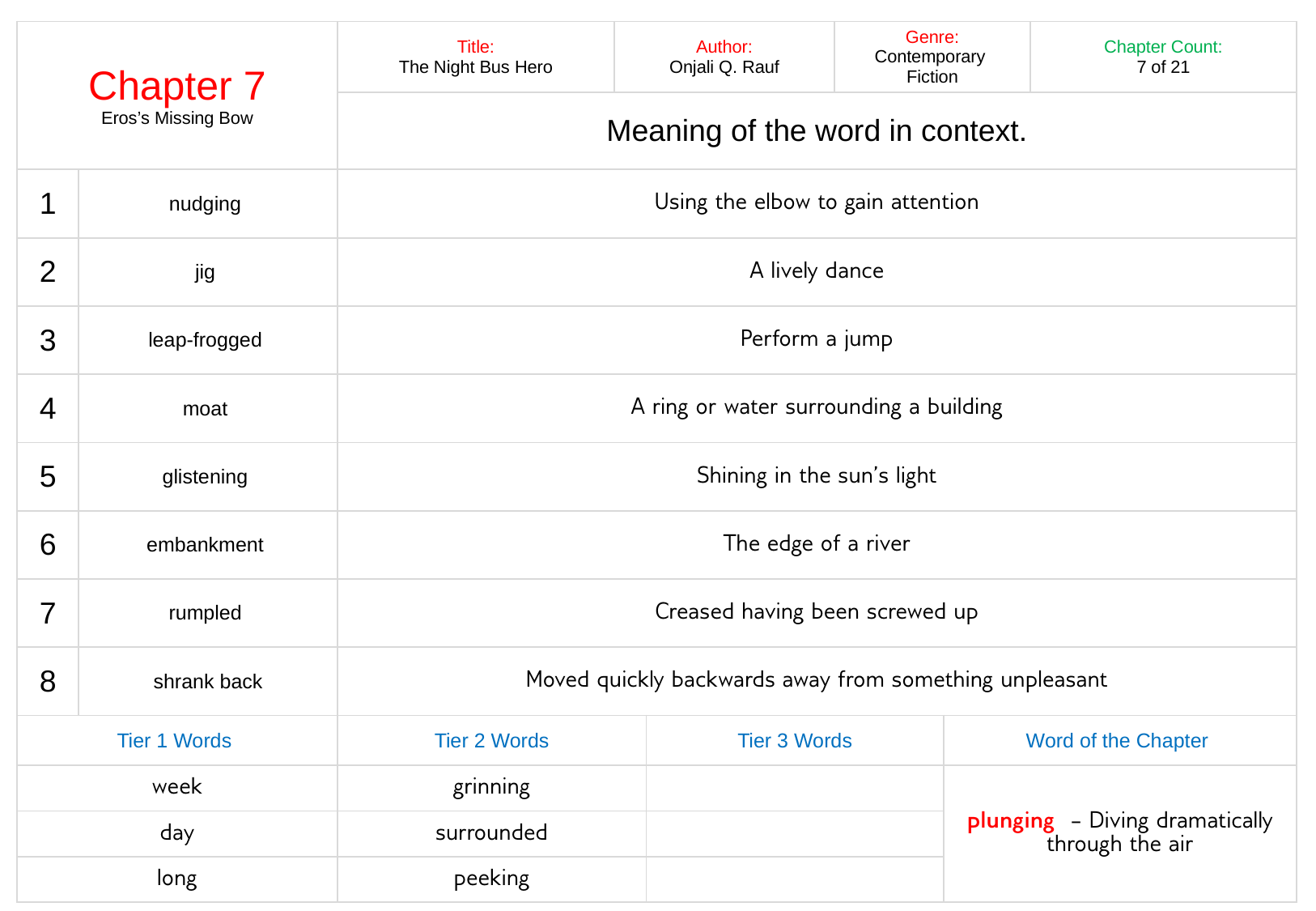

| Chapter 7 Eros’s Missing Bow |  | Title: The Night Bus Hero | Author: Onjali Q. Rauf |  | Genre: Contemporary Fiction | Chapter Word Count: 435 | Chapter Count: 7 of 21 |
| --- | --- | --- | --- | --- | --- | --- | --- |
|  |  | Meaning of the word in context. |  |  |  |  |  |
| 1 | nudging | Using the elbow to gain attention |  |  |  |  |  |
| 2 | jig | A lively dance |  |  |  |  |  |
| 3 | leap-frogged | Perform a jump |  |  |  |  |  |
| 4 | moat | A ring or water surrounding a building |  |  |  |  |  |
| 5 | glistening | Shining in the sun’s light |  |  |  |  |  |
| 6 | embankment | The edge of a river |  |  |  |  |  |
| 7 | rumpled | Creased having been screwed up |  |  |  |  |  |
| 8 | shrank back | Moved quickly backwards away from something unpleasant |  |  |  |  |  |
| Tier 1 Words |  | Tier 2 Words |  | Tier 3 Words |  | Word of the Chapter |  |
| week |  | grinning |  |  |  | plunging – Diving dramatically through the air |  |
| day |  | surrounded |  |  |  |  |  |
| long |  | peeking |  |  |  |  |  |